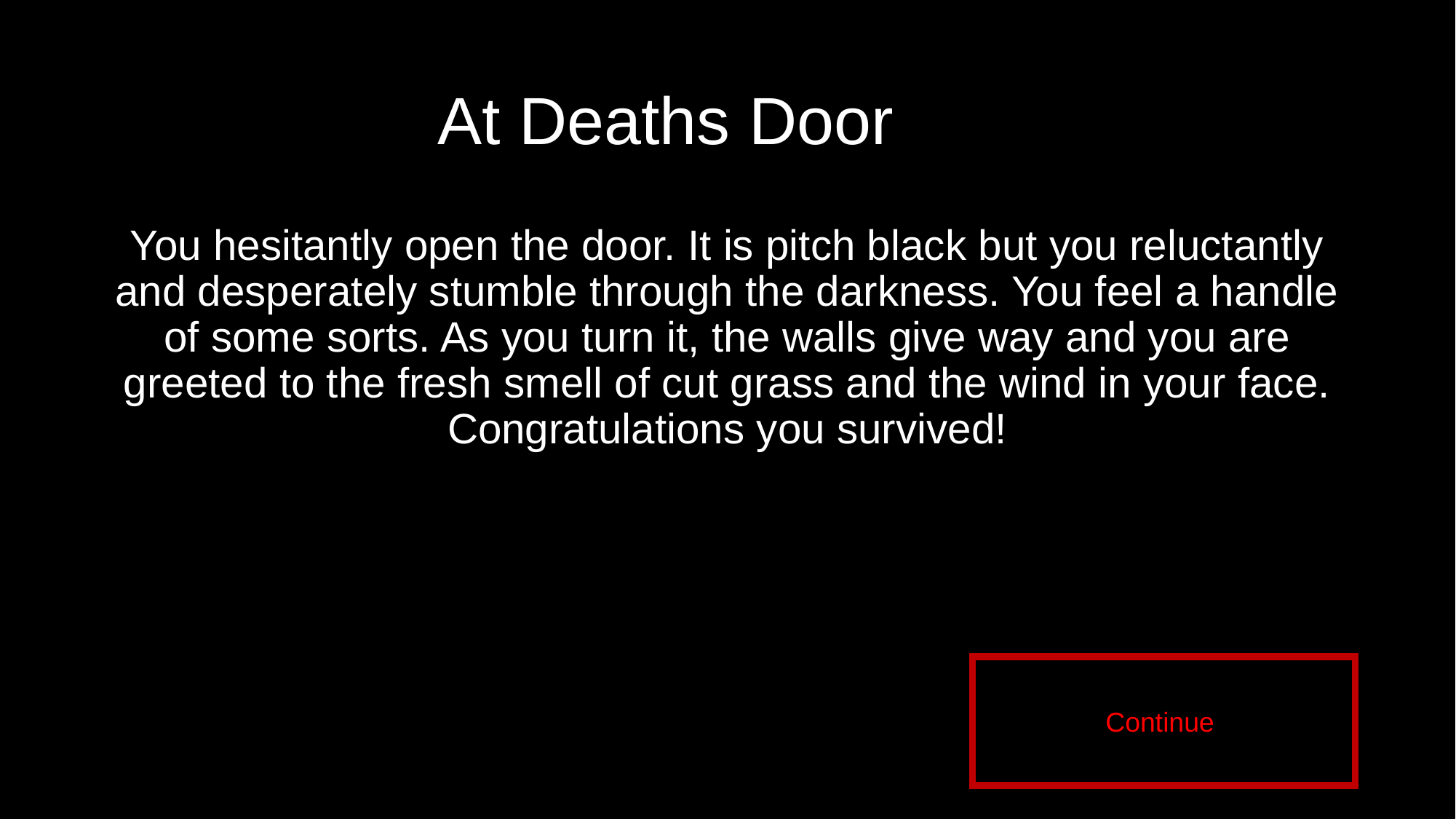

# At Deaths Door
You hesitantly open the door. It is pitch black but you reluctantly and desperately stumble through the darkness. You feel a handle of some sorts. As you turn it, the walls give way and you are greeted to the fresh smell of cut grass and the wind in your face. Congratulations you survived!
Continue